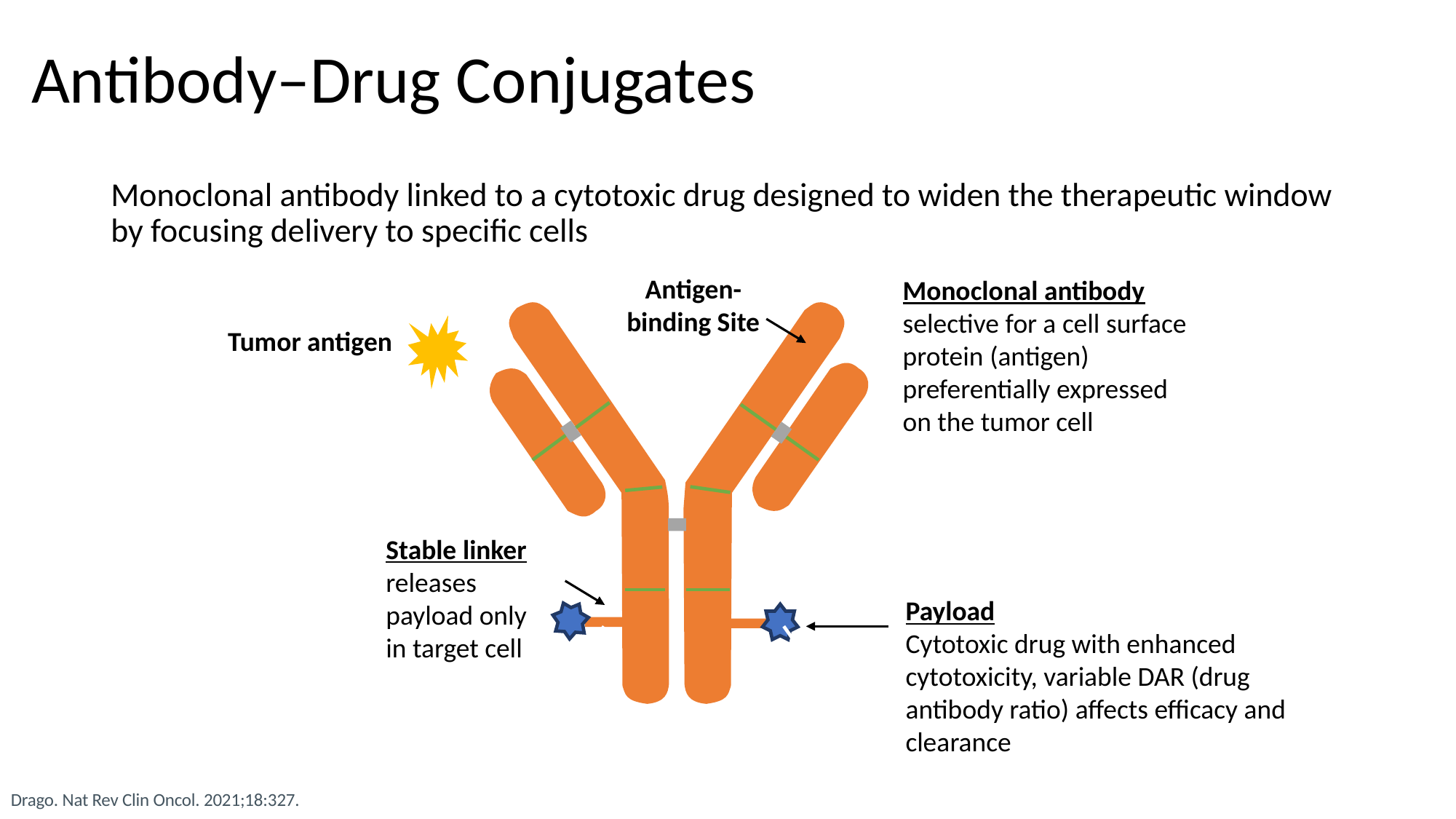

# Antibody–Drug Conjugates

Monoclonal antibody linked to a cytotoxic drug designed to widen the therapeutic window by focusing delivery to specific cells
Antigen-binding Site
Monoclonal antibody selective for a cell surface protein (antigen) preferentially expressed on the tumor cell

Tumor antigen

Stable linker
releases payload only in target cell
Payload
Cytotoxic drug with enhanced cytotoxicity, variable DAR (drug antibody ratio) affects efficacy and clearance
with potent sub-nanomolar activity

Drago. Nat Rev Clin Oncol. 2021;18:327.